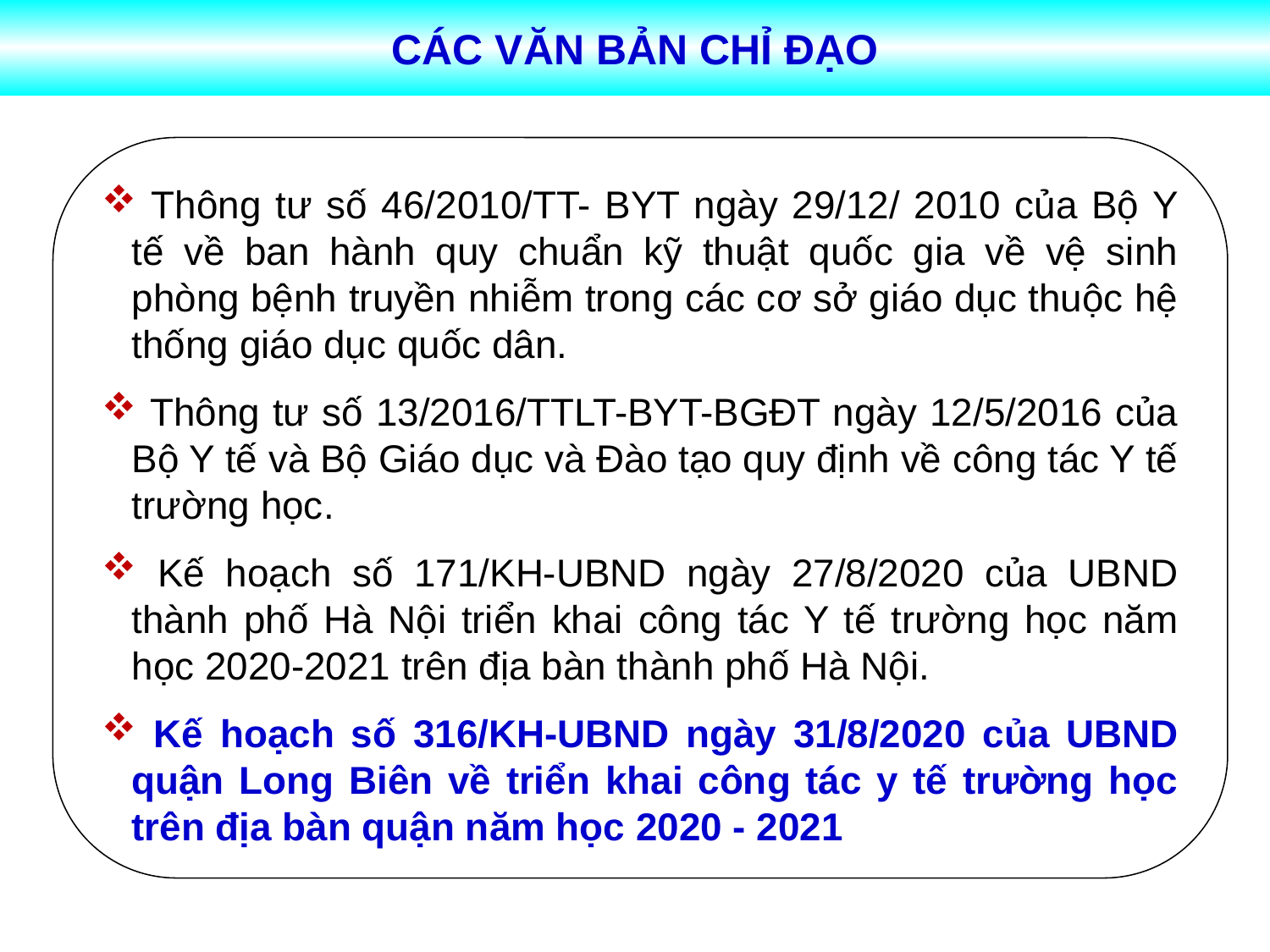

CÁC VĂN BẢN CHỈ ĐẠO
 Thông tư số 46/2010/TT- BYT ngày 29/12/ 2010 của Bộ Y tế về ban hành quy chuẩn kỹ thuật quốc gia về vệ sinh phòng bệnh truyền nhiễm trong các cơ sở giáo dục thuộc hệ thống giáo dục quốc dân.
 Thông tư số 13/2016/TTLT-BYT-BGĐT ngày 12/5/2016 của Bộ Y tế và Bộ Giáo dục và Đào tạo quy định về công tác Y tế trường học.
 Kế hoạch số 171/KH-UBND ngày 27/8/2020 của UBND thành phố Hà Nội triển khai công tác Y tế trường học năm học 2020-2021 trên địa bàn thành phố Hà Nội.
 Kế hoạch số 316/KH-UBND ngày 31/8/2020 của UBND quận Long Biên về triển khai công tác y tế trường học trên địa bàn quận năm học 2020 - 2021